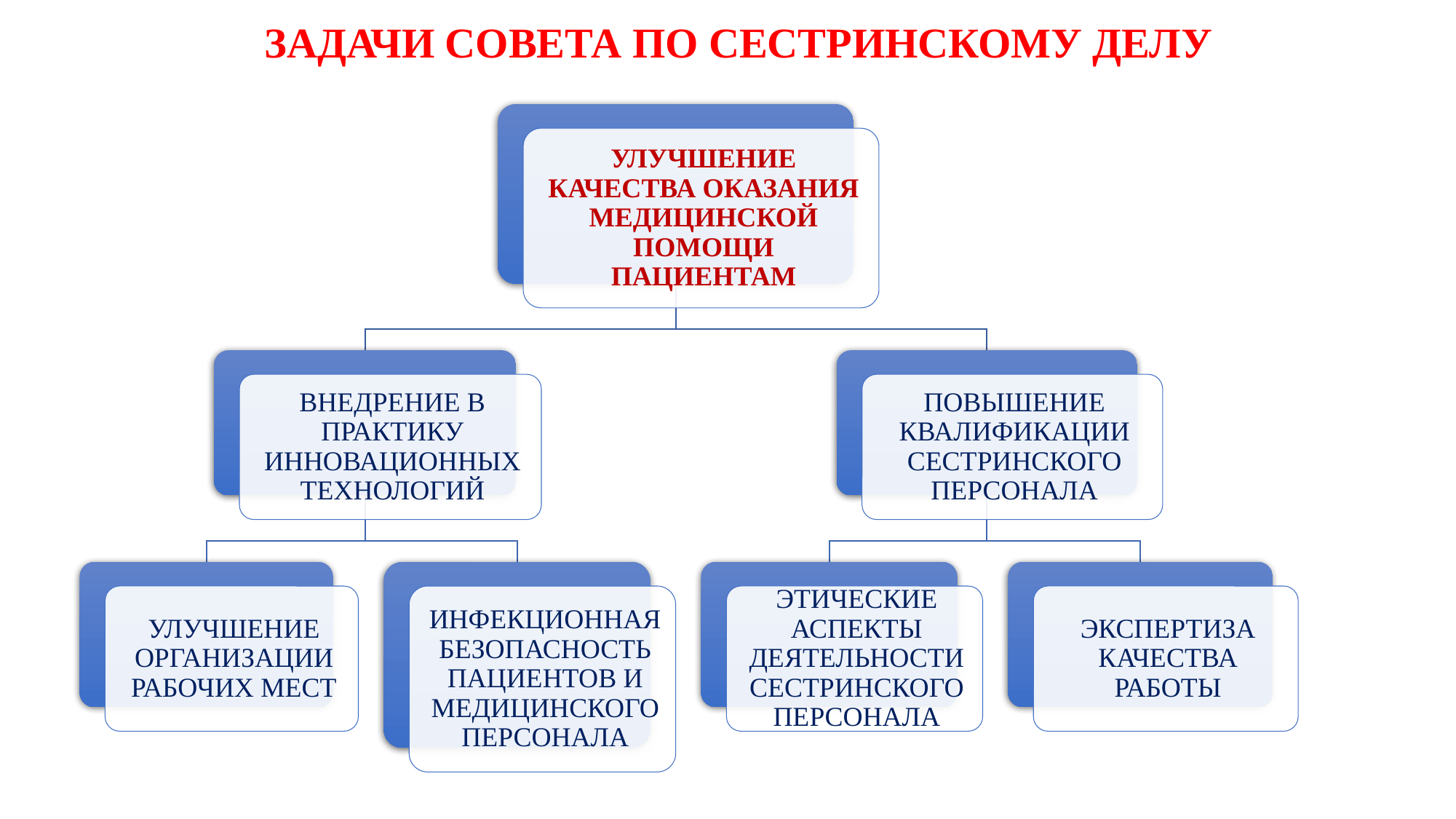

ЗАДАЧИ СОВЕТА ПО СЕСТРИНСКОМУ ДЕЛУ
УЛУЧШЕНИЕ КАЧЕСТВА ОКАЗАНИЯ МЕДИЦИНСКОЙ ПОМОЩИ ПАЦИЕНТАМ
ВНЕДРЕНИЕ В ПРАКТИКУ ИННОВАЦИОННЫХ ТЕХНОЛОГИЙ
УЛУЧШЕНИЕ ОРГАНИЗАЦИИ РАБОЧИХ МЕСТ
ИНФЕКЦИОННАЯ БЕЗОПАСНОСТЬ ПАЦИЕНТОВ И МЕДИЦИНСКОГО ПЕРСОНАЛА
ПОВЫШЕНИЕ КВАЛИФИКАЦИИ СЕСТРИНСКОГО ПЕРСОНАЛА
ЭТИЧЕСКИЕ АСПЕКТЫ ДЕЯТЕЛЬНОСТИ СЕСТРИНСКОГО ПЕРСОНАЛА
ЭКСПЕРТИЗА КАЧЕСТВА РАБОТЫ